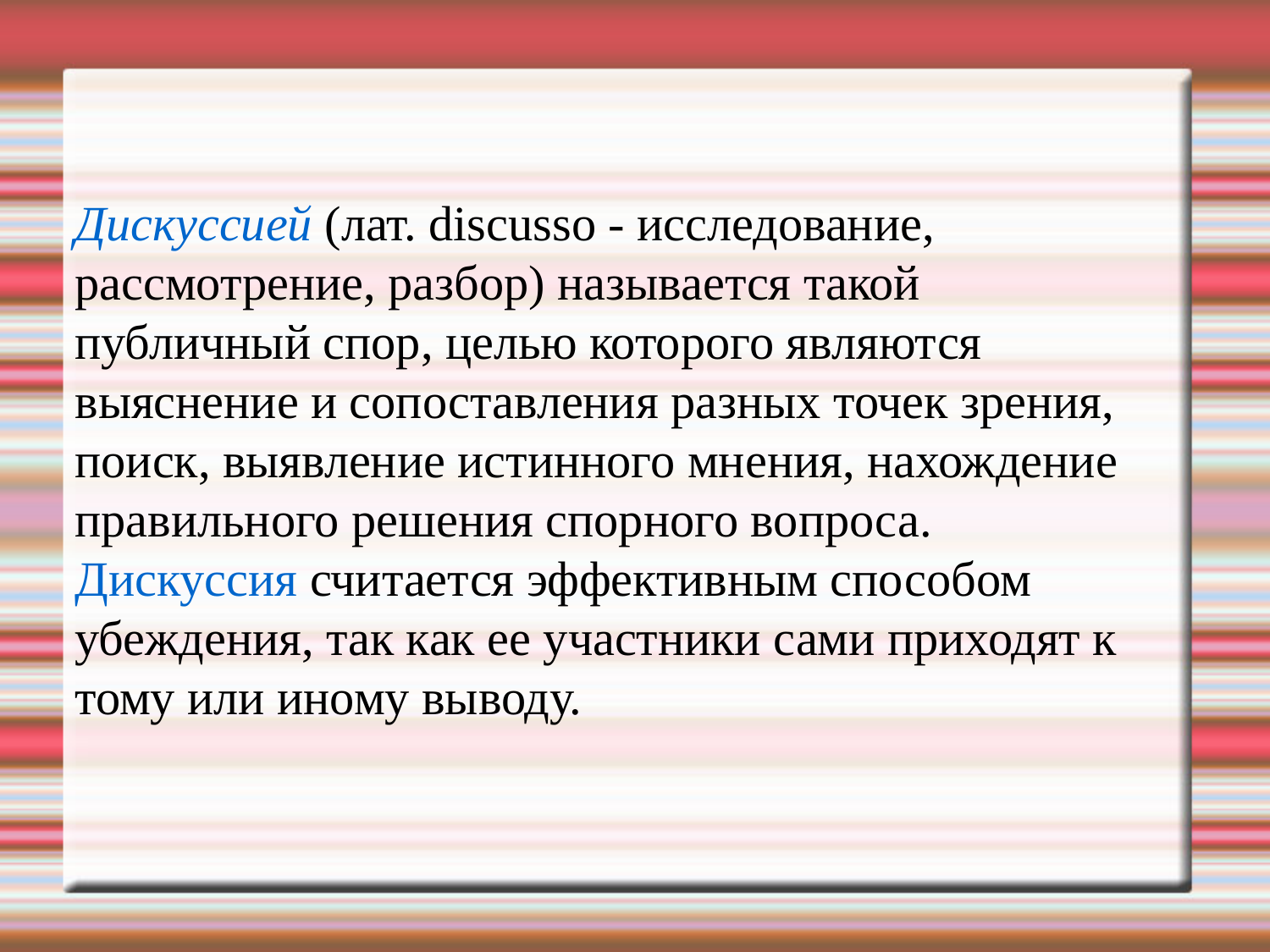

Дискуссией (лат. discusso - исследование, рассмотрение, разбор) называется такой публичный спор, целью которого являются выяснение и сопоставления разных точек зрения, поиск, выявление истинного мнения, нахождение правильного решения спорного вопроса. Дискуссия считается эффективным способом убеждения, так как ее участники сами приходят к тому или иному выводу.